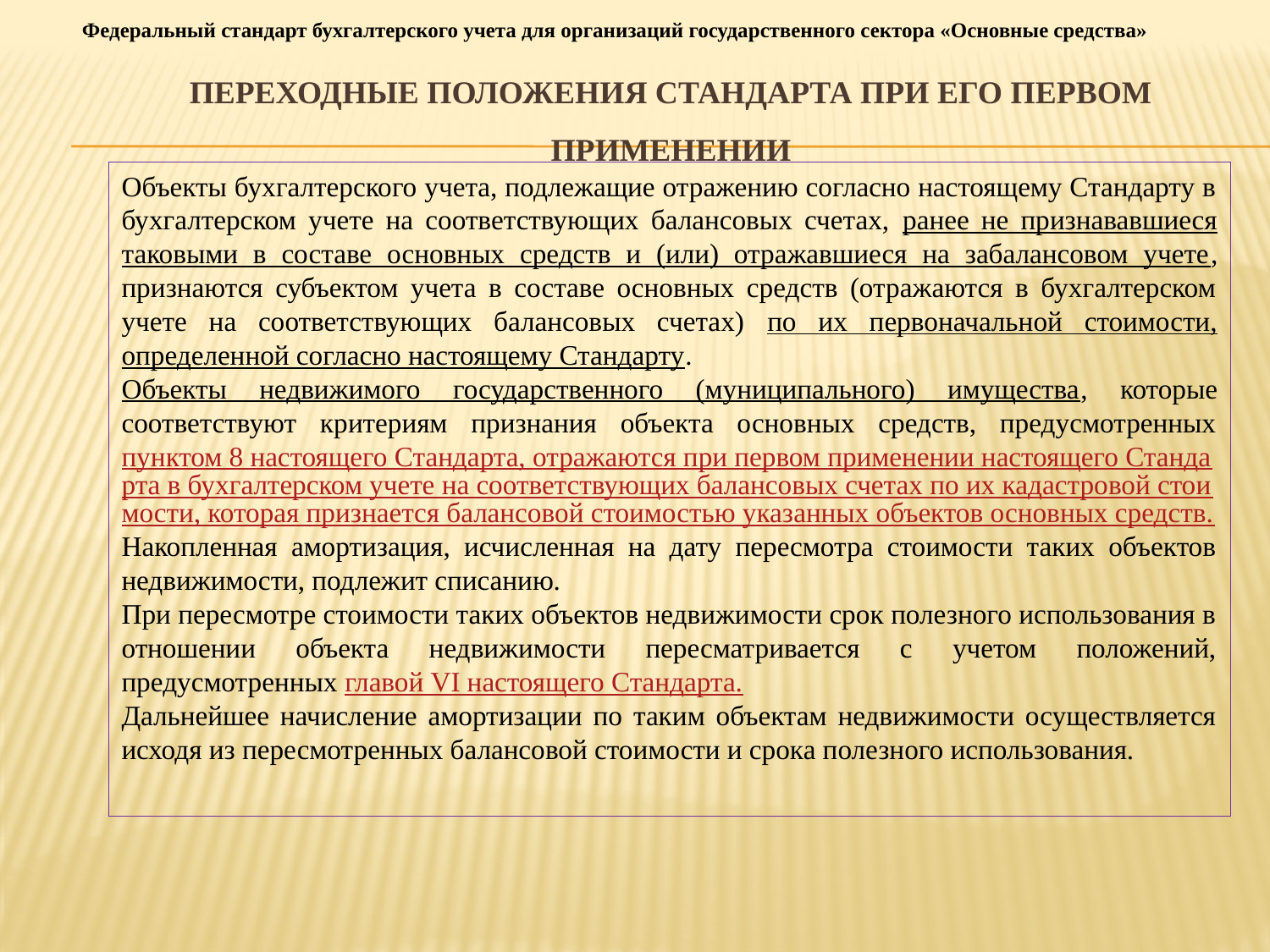

Федеральный стандарт бухгалтерского учета для организаций государственного сектора «Основные средства»
# Переходные положения Стандарта при его первом применении

Объекты бухгалтерского учета, подлежащие отражению согласно настоящему Стандарту в бухгалтерском учете на соответствующих балансовых счетах, ранее не признававшиеся таковыми в составе основных средств и (или) отражавшиеся на забалансовом учете, признаются субъектом учета в составе основных средств (отражаются в бухгалтерском учете на соответствующих балансовых счетах) по их первоначальной стоимости, определенной согласно настоящему Стандарту.
Объекты недвижимого государственного (муниципального) имущества, которые соответствуют критериям признания объекта основных средств, предусмотренных пунктом 8 настоящего Стандарта, отражаются при первом применении настоящего Стандарта в бухгалтерском учете на соответствующих балансовых счетах по их кадастровой стоимости, которая признается балансовой стоимостью указанных объектов основных средств.
Накопленная амортизация, исчисленная на дату пересмотра стоимости таких объектов недвижимости, подлежит списанию.
При пересмотре стоимости таких объектов недвижимости срок полезного использования в отношении объекта недвижимости пересматривается с учетом положений, предусмотренных главой VI настоящего Стандарта.
Дальнейшее начисление амортизации по таким объектам недвижимости осуществляется исходя из пересмотренных балансовой стоимости и срока полезного использования.